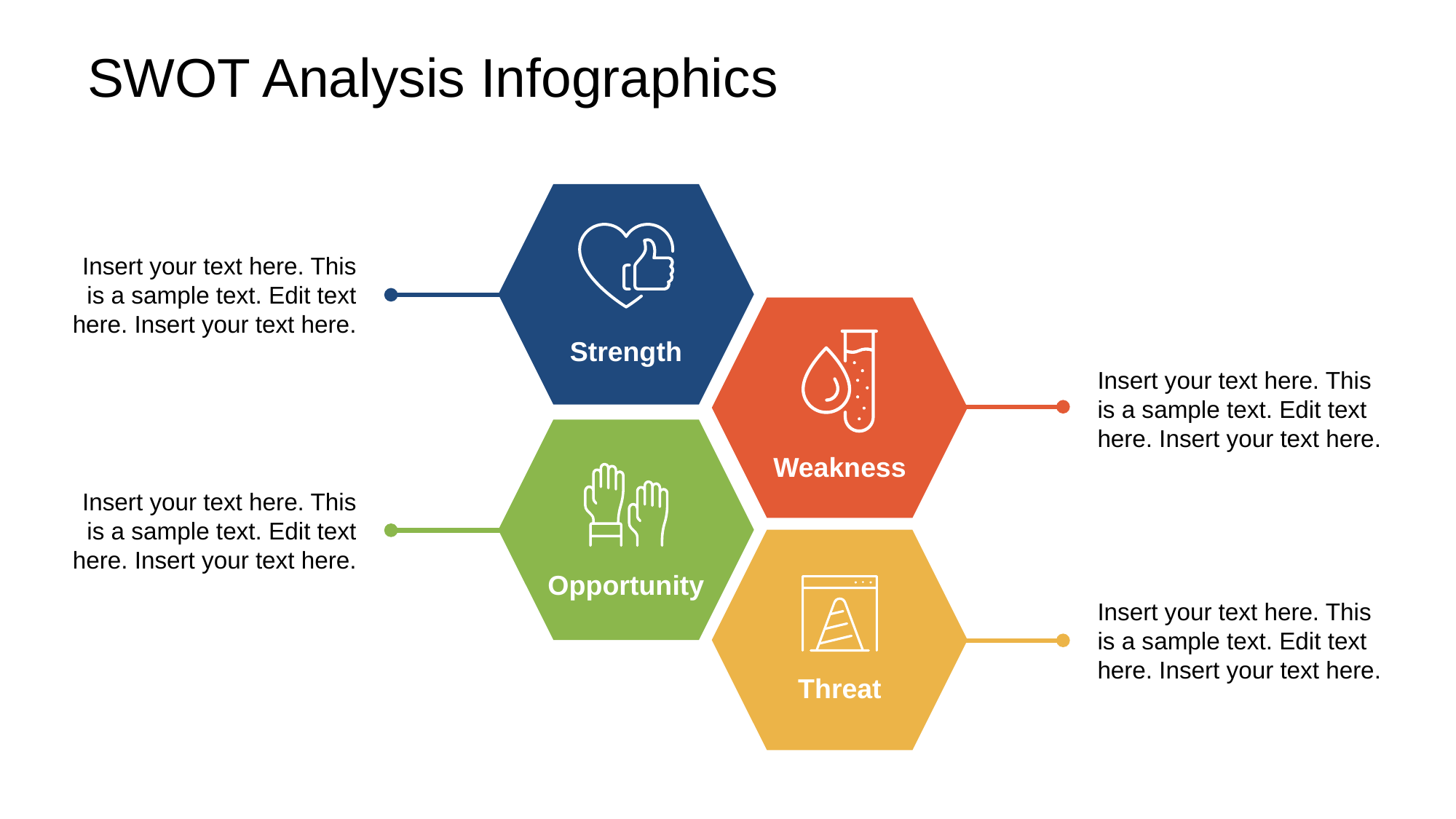

# SWOT Analysis Infographics

Insert your text here. This is a sample text. Edit text here. Insert your text here.

Strength

Insert your text here. This is a sample text. Edit text here. Insert your text here.

Weakness

Insert your text here. This is a sample text. Edit text here. Insert your text here.

Opportunity

Insert your text here. This is a sample text. Edit text here. Insert your text here.
Threat